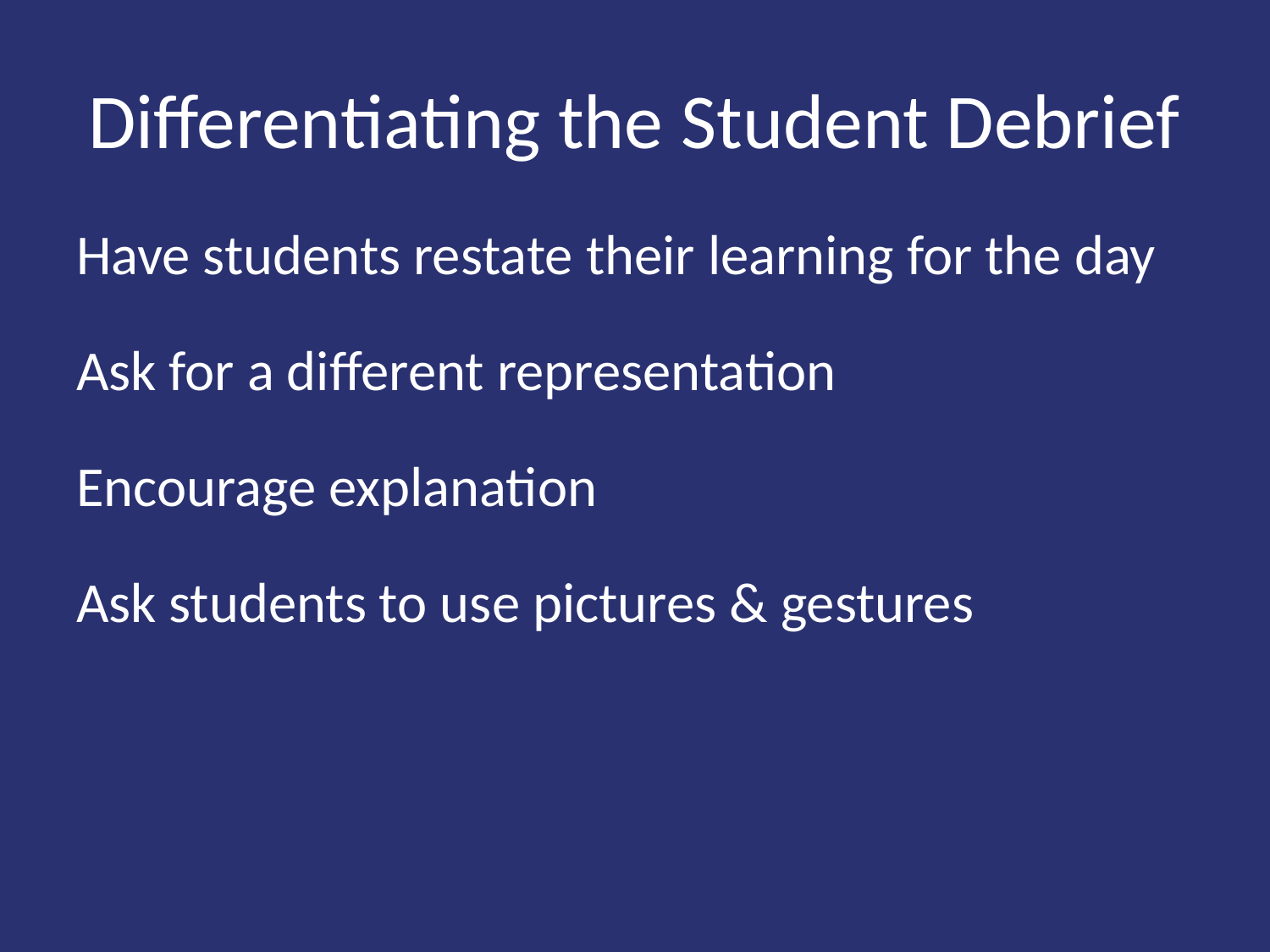

# Differentiating the Student Debrief
Have students restate their learning for the day

Ask for a different representation

Encourage explanation

Ask students to use pictures & gestures